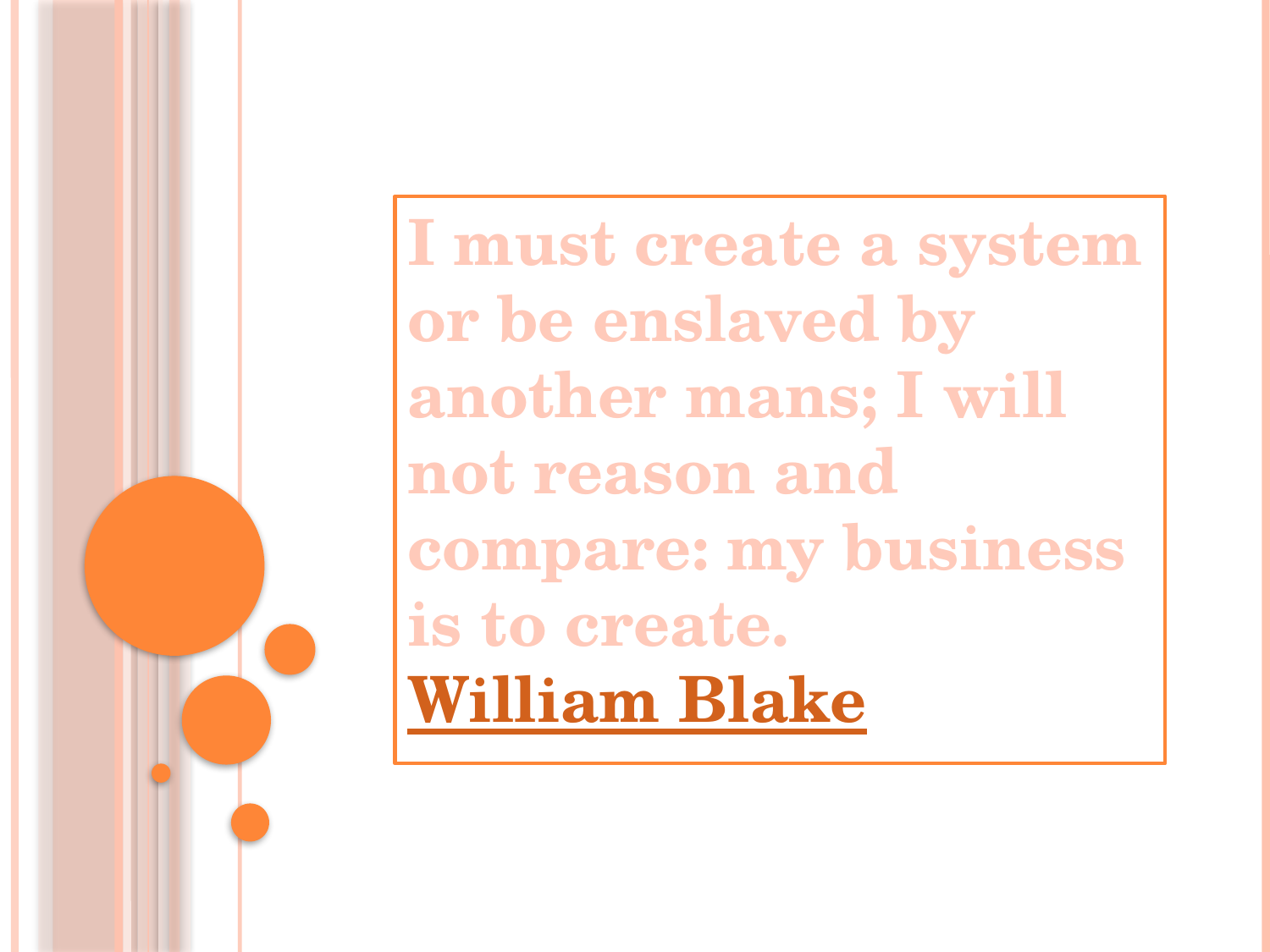

I must create a system or be enslaved by another mans; I will not reason and compare: my business is to create.
William Blake